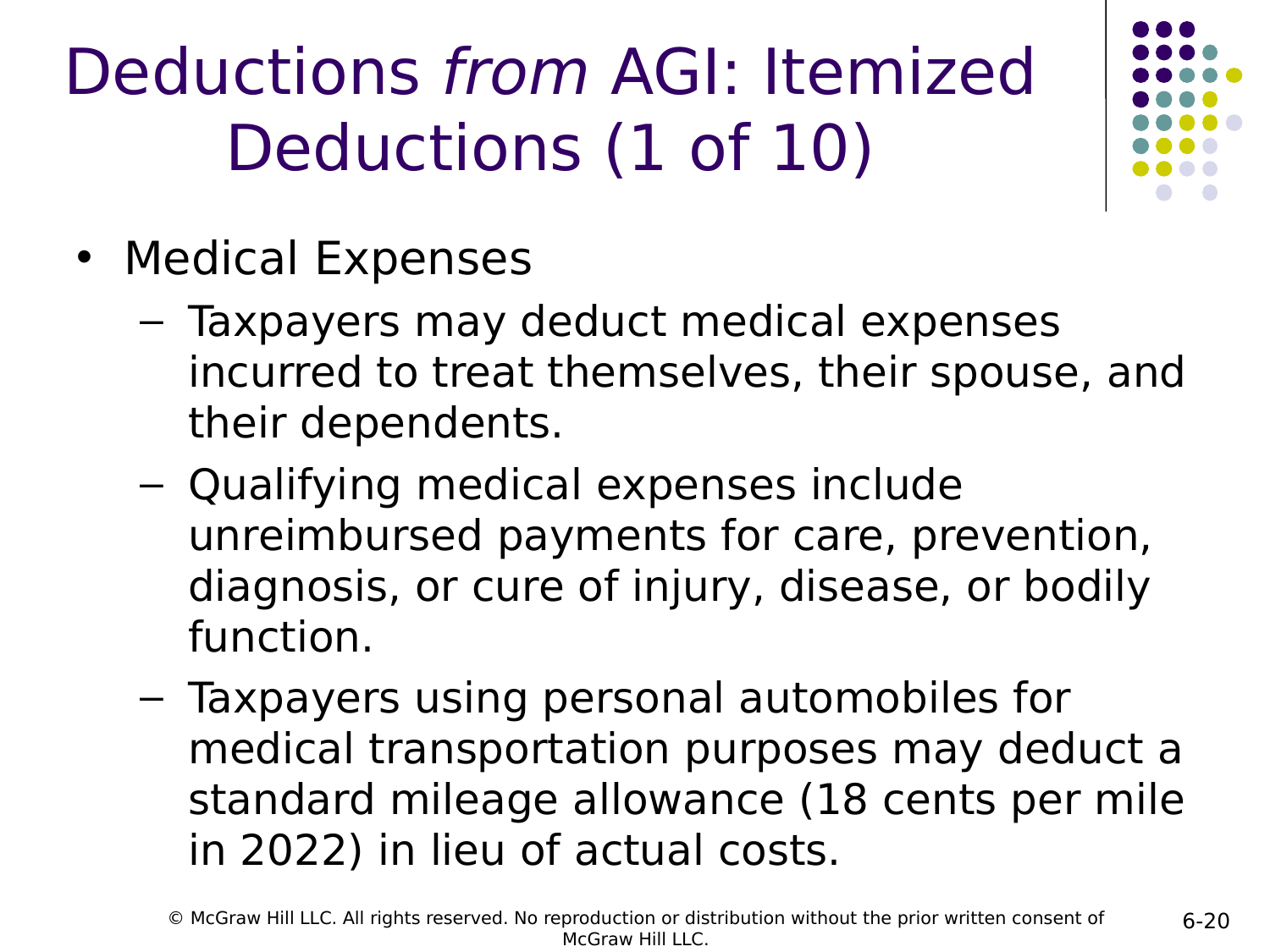

# Deductions from AGI: Itemized Deductions (1 of 10)
Medical Expenses
Taxpayers may deduct medical expenses incurred to treat themselves, their spouse, and their dependents.
Qualifying medical expenses include unreimbursed payments for care, prevention, diagnosis, or cure of injury, disease, or bodily function.
Taxpayers using personal automobiles for medical transportation purposes may deduct a standard mileage allowance (18 cents per mile in 2022) in lieu of actual costs.